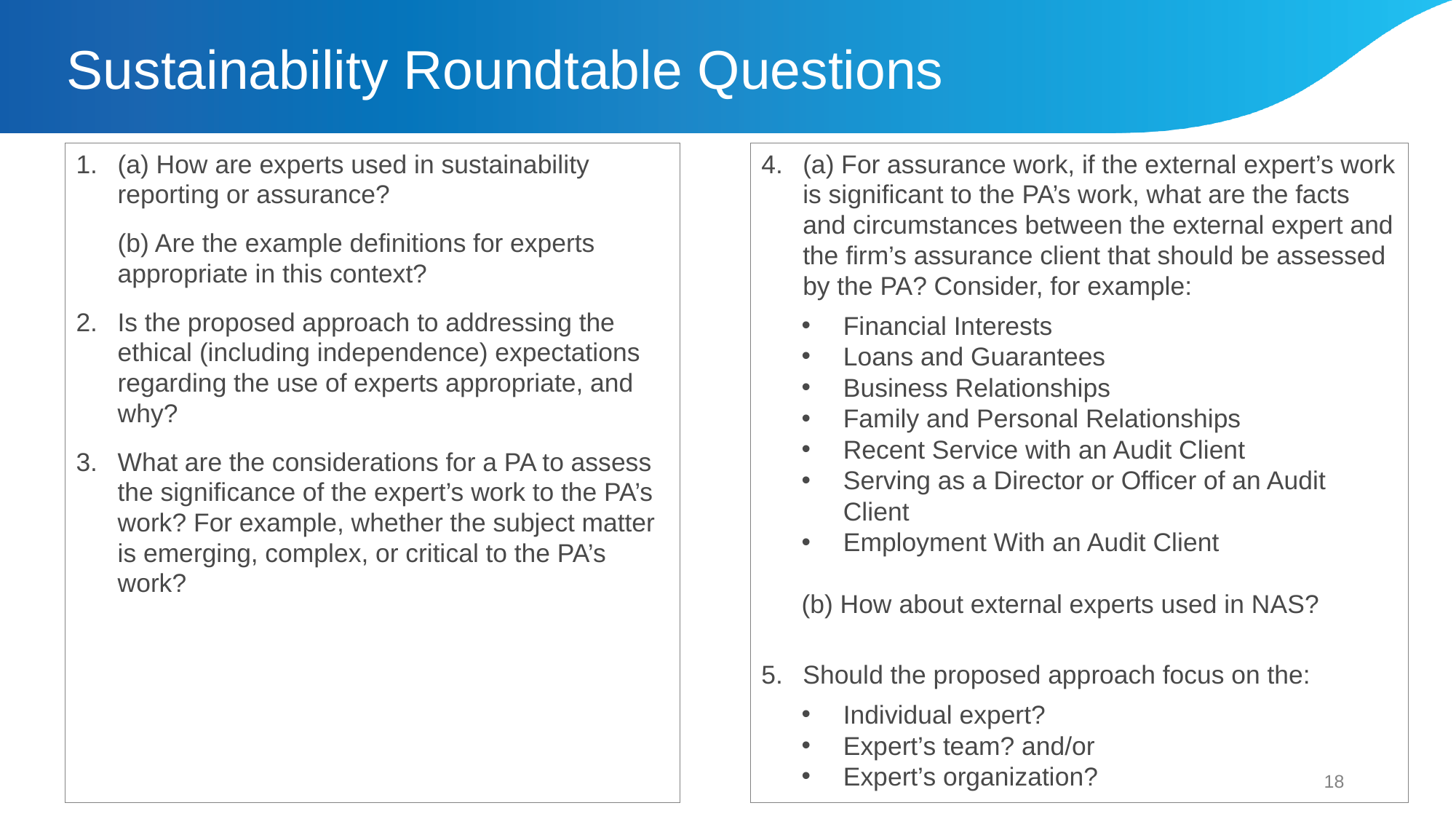

# Sustainability Roundtable Questions
(a) For assurance work, if the external expert’s work is significant to the PA’s work, what are the facts and circumstances between the external expert and the firm’s assurance client that should be assessed by the PA? Consider, for example:
Financial Interests
Loans and Guarantees
Business Relationships
Family and Personal Relationships
Recent Service with an Audit Client
Serving as a Director or Officer of an Audit Client
Employment With an Audit Client

(b) How about external experts used in NAS?

Should the proposed approach focus on the:
Individual expert?
Expert’s team? and/or
Expert’s organization?

(a) How are experts used in sustainability      reporting or assurance?
	(b) Are the example definitions for experts appropriate in this context?
Is the proposed approach to addressing the ethical (including independence) expectations regarding the use of experts appropriate, and why?
What are the considerations for a PA to assess the significance of the expert’s work to the PA’s work? For example, whether the subject matter is emerging, complex, or critical to the PA’s work?
18